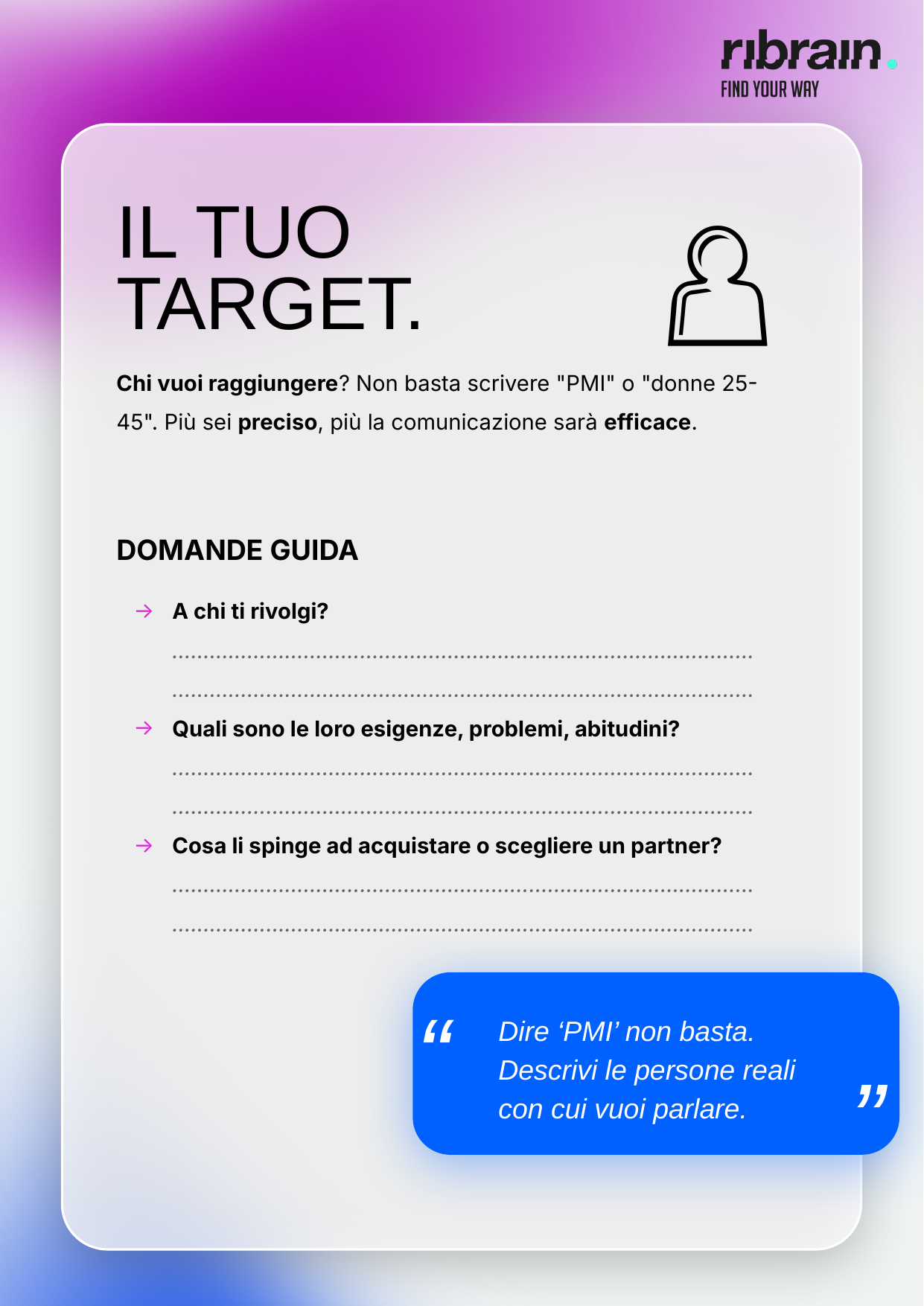

👤
IL TUO
TARGET.
Chi vuoi raggiungere? Non basta scrivere "PMI" o "donne 25-45". Più sei preciso, più la comunicazione sarà efficace.
DOMANDE GUIDA
A chi ti rivolgi?
…………………………………………………………………………………
…………………………………………………………………………………
Quali sono le loro esigenze, problemi, abitudini?
…………………………………………………………………………………
…………………………………………………………………………………
Cosa li spinge ad acquistare o scegliere un partner?
…………………………………………………………………………………
…………………………………………………………………………………
“

Dire ‘PMI’ non basta. Descrivi le persone reali
con cui vuoi parlare.
“